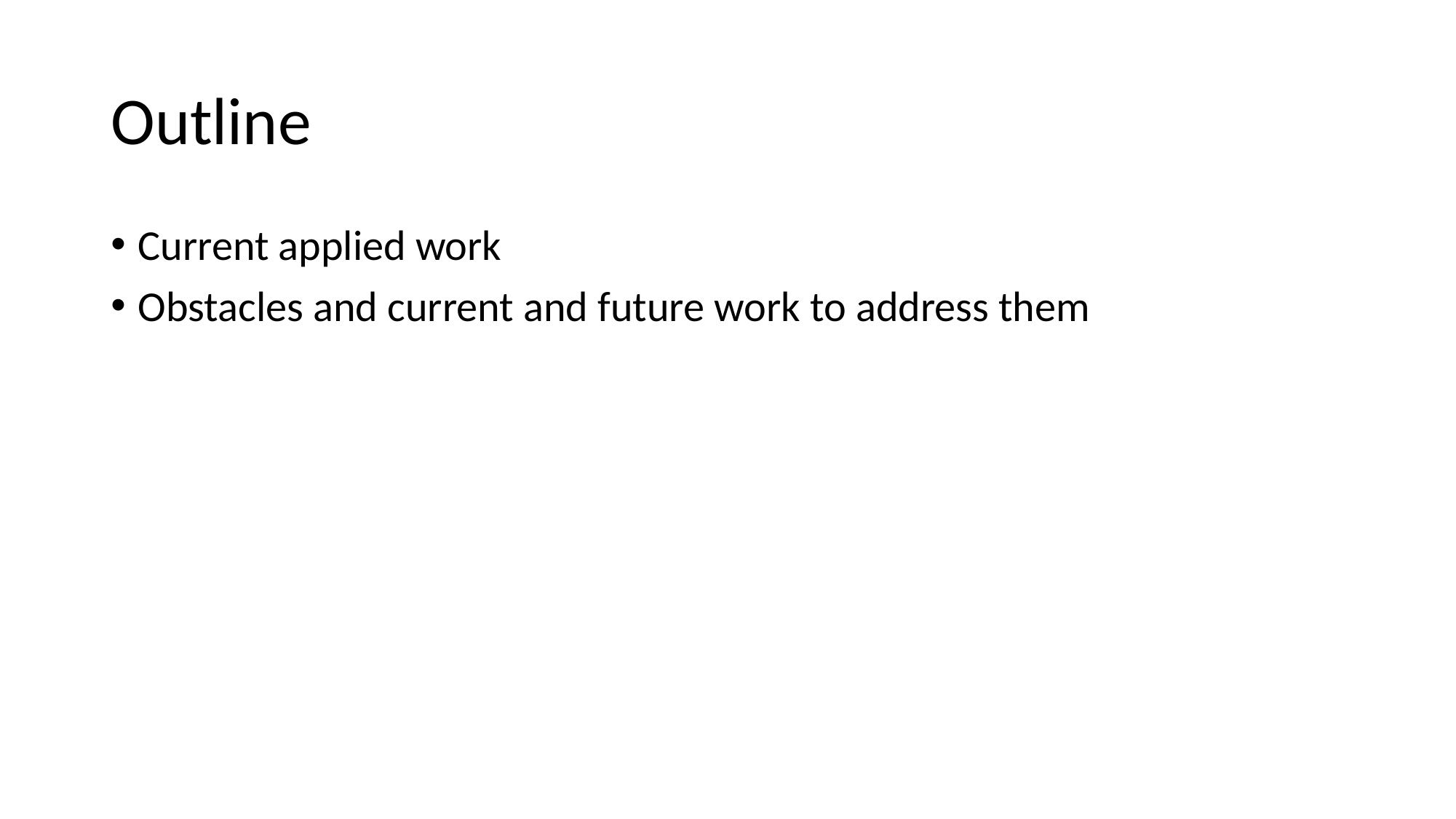

# Outline
Current applied work
Obstacles and current and future work to address them